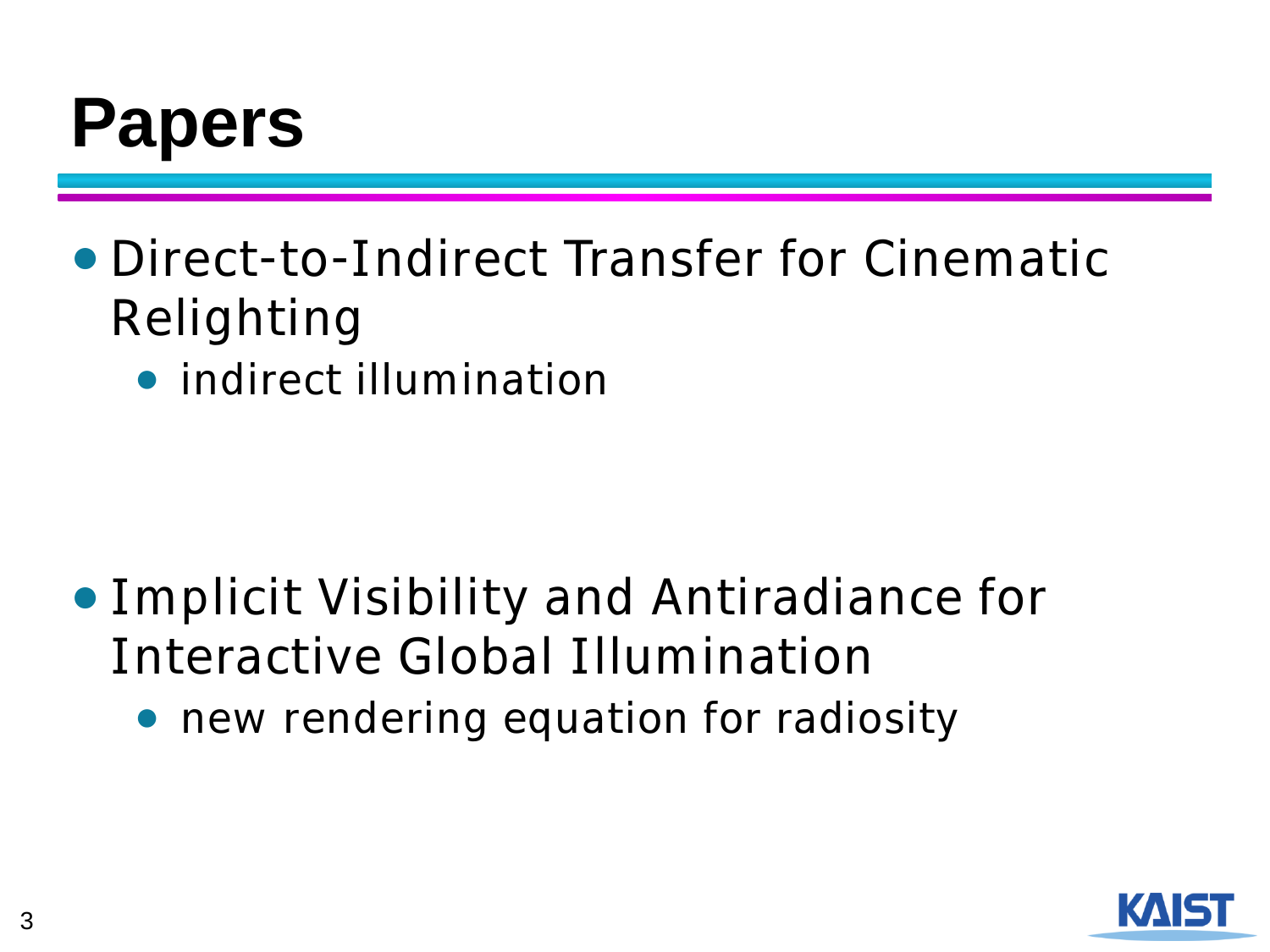

# Papers
Direct-to-Indirect Transfer for Cinematic Relighting
indirect illumination

Implicit Visibility and Antiradiance for Interactive Global Illumination
new rendering equation for radiosity